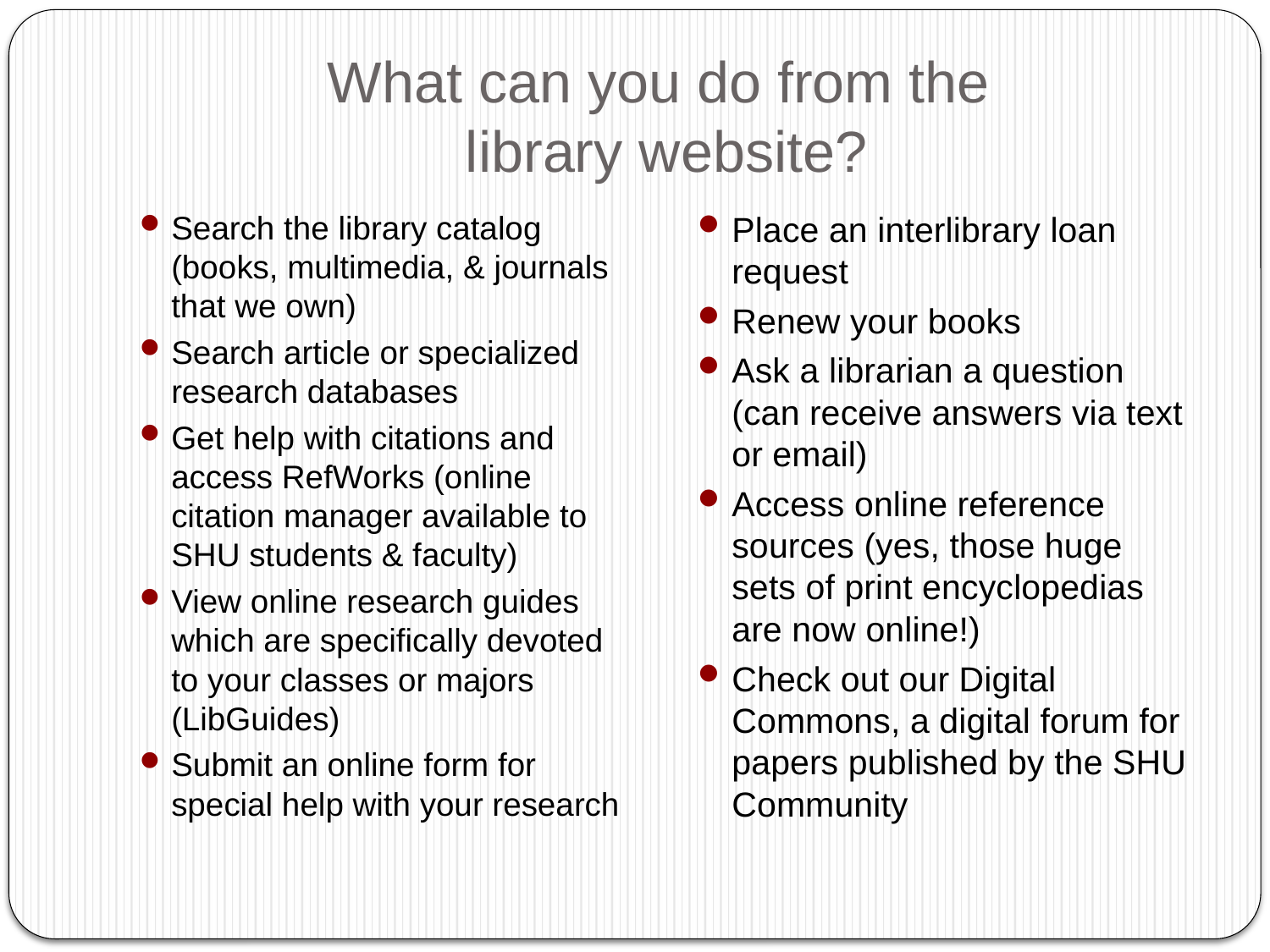

# What can you do from the library website?
Search the library catalog (books, multimedia, & journals that we own)
Search article or specialized research databases
Get help with citations and access RefWorks (online citation manager available to SHU students & faculty)
View online research guides which are specifically devoted to your classes or majors (LibGuides)
Submit an online form for special help with your research

Place an interlibrary loan request
Renew your books
Ask a librarian a question (can receive answers via text or email)
Access online reference sources (yes, those huge sets of print encyclopedias are now online!)
Check out our Digital Commons, a digital forum for papers published by the SHU Community